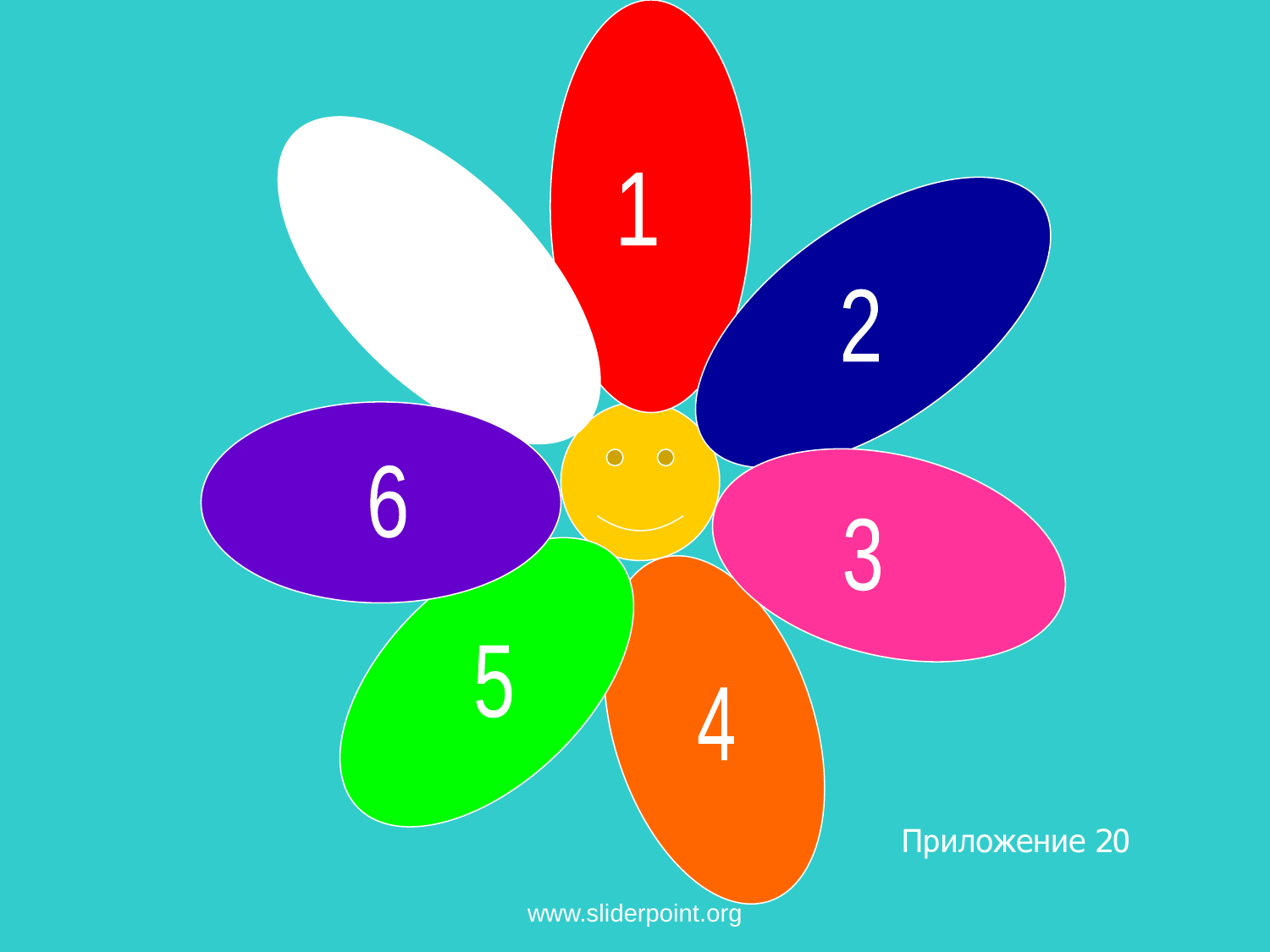

1
7

2

6

3

5
4
Приложение 20

www.sliderpoint.org